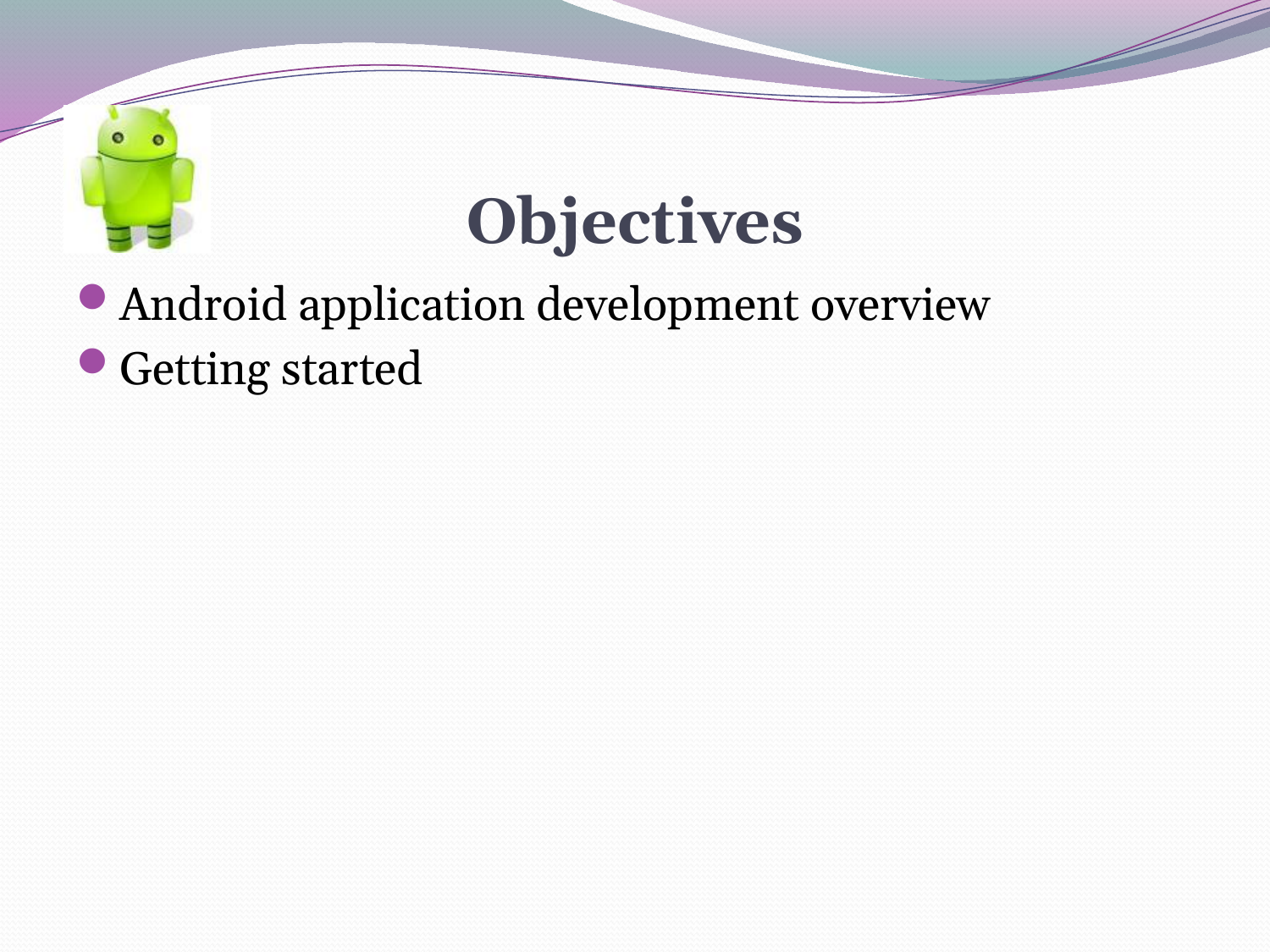

# Objectives
Android application development overview
Getting started